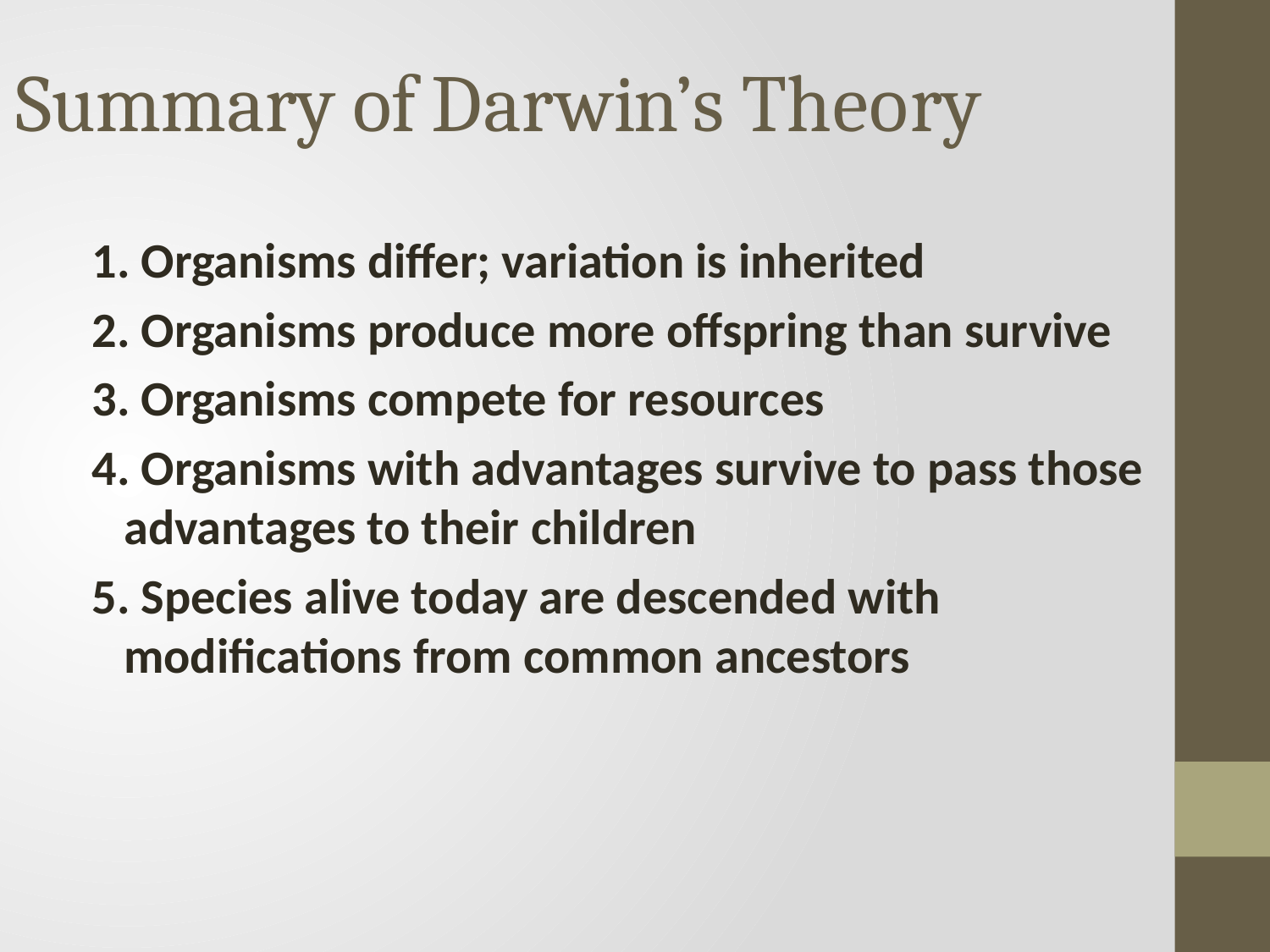

# Summary of Darwin’s Theory

1. Organisms differ; variation is inherited
2. Organisms produce more offspring than survive
3. Organisms compete for resources
4. Organisms with advantages survive to pass those advantages to their children
5. Species alive today are descended with modifications from common ancestors